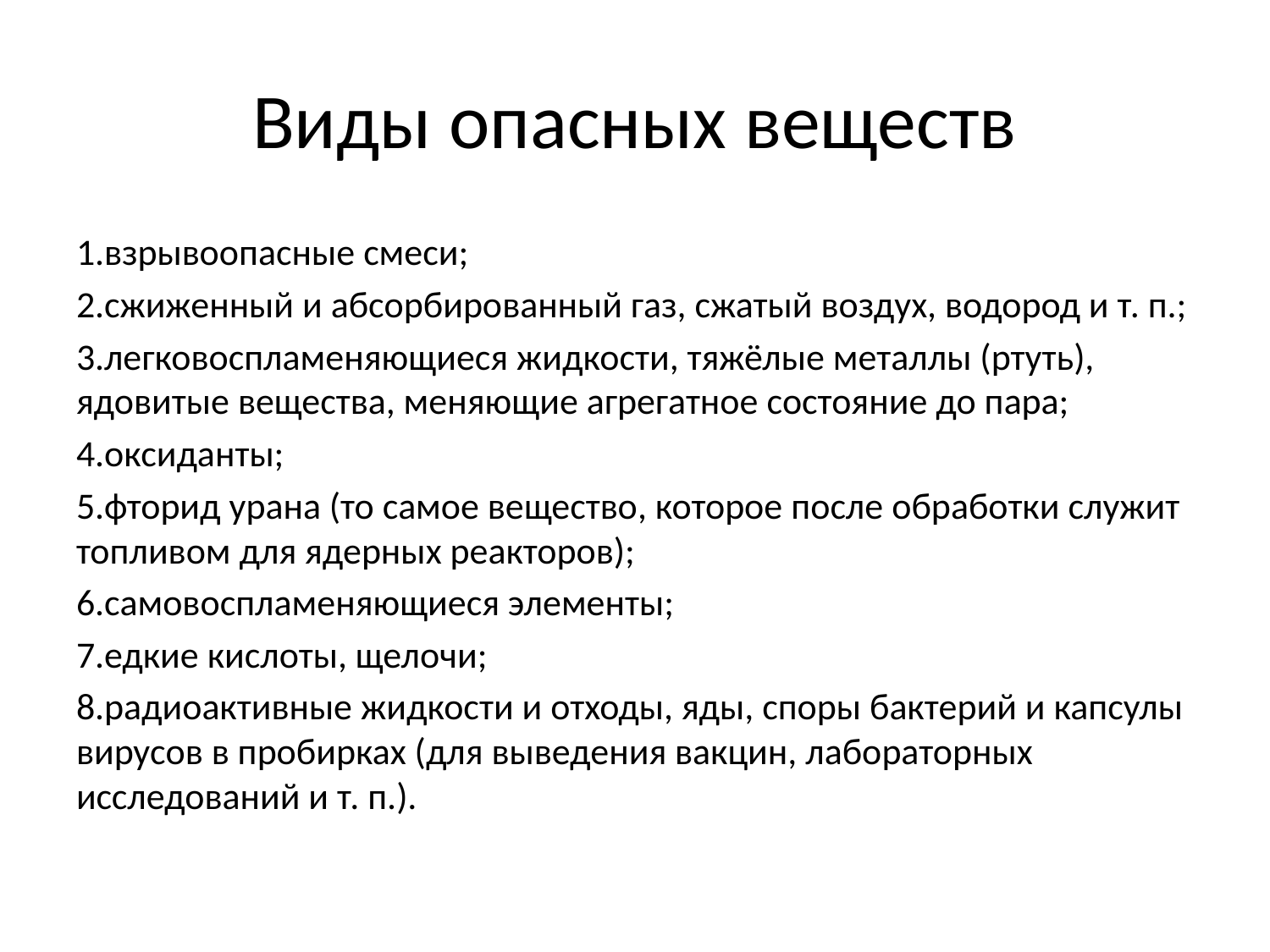

# Виды опасных веществ
1.взрывоопасные смеси;
2.сжиженный и абсорбированный газ, сжатый воздух, водород и т. п.;
3.легковоспламеняющиеся жидкости, тяжёлые металлы (ртуть), ядовитые вещества, меняющие агрегатное состояние до пара;
4.оксиданты;
5.фторид урана (то самое вещество, которое после обработки служит топливом для ядерных реакторов);
6.самовоспламеняющиеся элементы;
7.едкие кислоты, щелочи;
8.радиоактивные жидкости и отходы, яды, споры бактерий и капсулы вирусов в пробирках (для выведения вакцин, лабораторных исследований и т. п.).